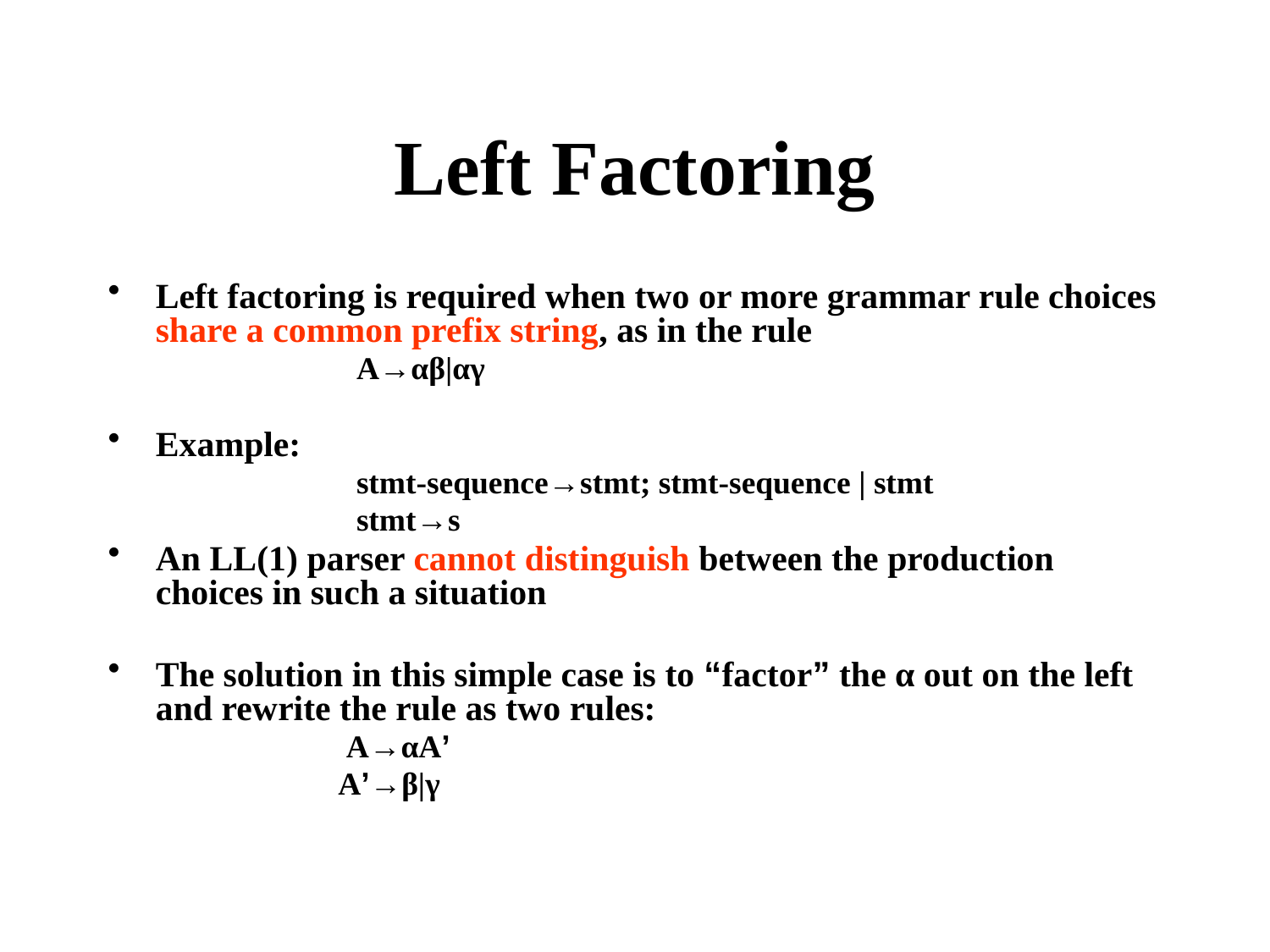

# Left Factoring
Left factoring is required when two or more grammar rule choices share a common prefix string, as in the rule
                       A→αβ|αγ

Example:
                       stmt-sequence→stmt; stmt-sequence | stmt
                       stmt→s
An LL(1) parser cannot distinguish between the production choices in such a situation

The solution in this simple case is to “factor” the α out on the left and rewrite the rule as two rules:
         	 A→αA’
          	A’→β|γ